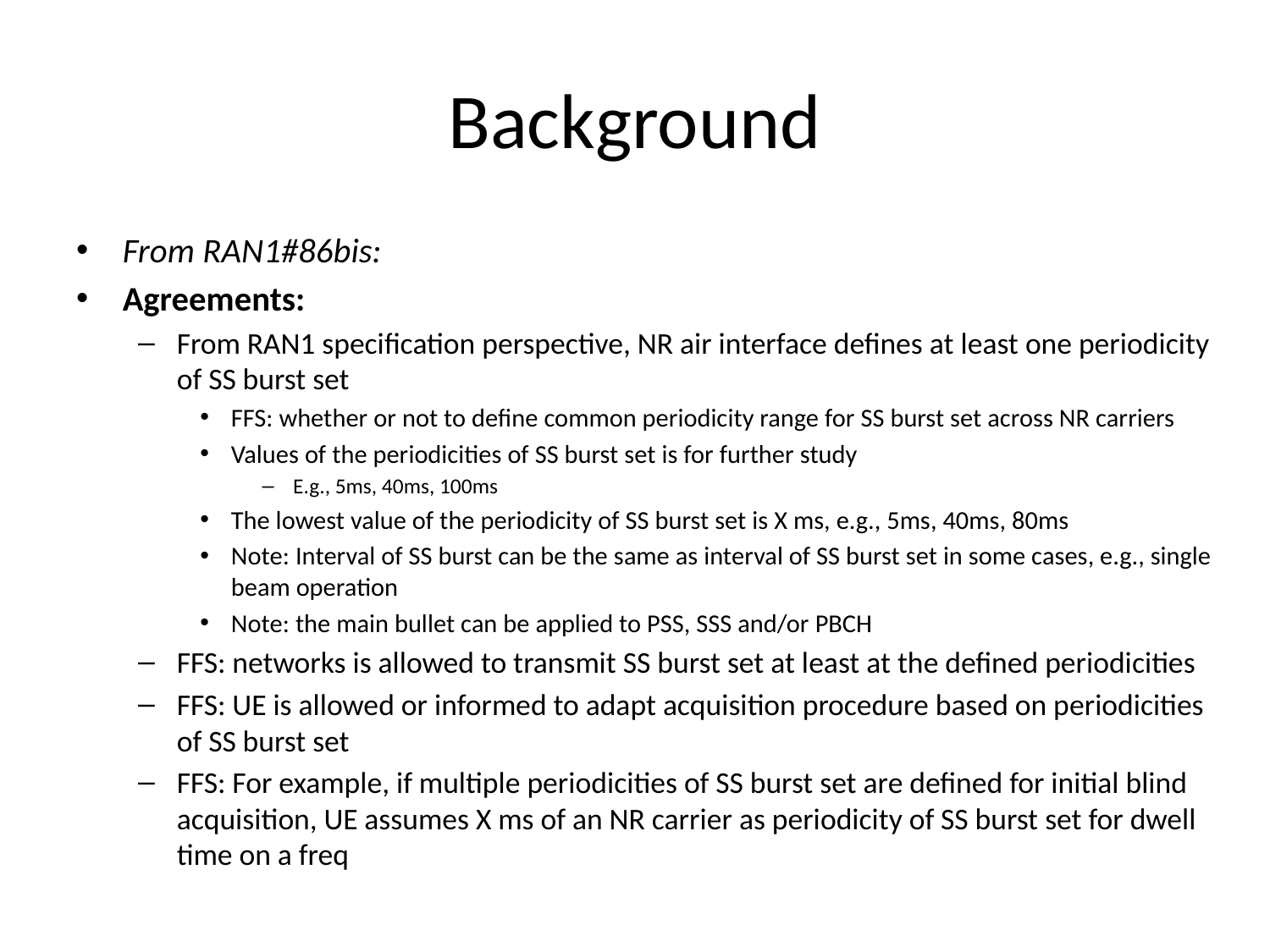

# Background
From RAN1#86bis:
Agreements:
From RAN1 specification perspective, NR air interface defines at least one periodicity of SS burst set
FFS: whether or not to define common periodicity range for SS burst set across NR carriers
Values of the periodicities of SS burst set is for further study
E.g., 5ms, 40ms, 100ms
The lowest value of the periodicity of SS burst set is X ms, e.g., 5ms, 40ms, 80ms
Note: Interval of SS burst can be the same as interval of SS burst set in some cases, e.g., single beam operation
Note: the main bullet can be applied to PSS, SSS and/or PBCH
FFS: networks is allowed to transmit SS burst set at least at the defined periodicities
FFS: UE is allowed or informed to adapt acquisition procedure based on periodicities of SS burst set
FFS: For example, if multiple periodicities of SS burst set are defined for initial blind acquisition, UE assumes X ms of an NR carrier as periodicity of SS burst set for dwell time on a freq